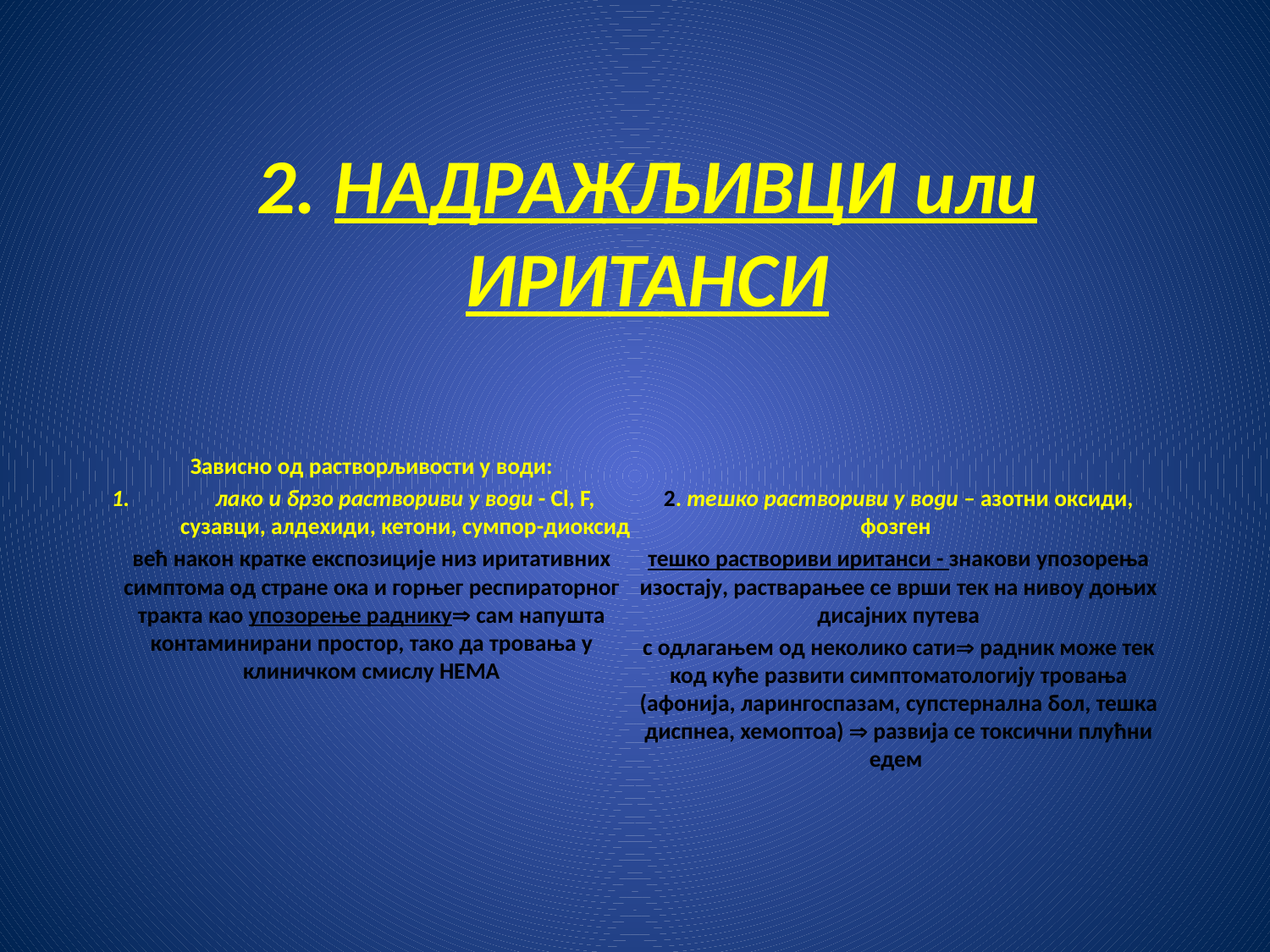

# 2. НАДРАЖЉИВЦИ или ИРИТАНСИ
Зависно од растворљивости у води:
лако и брзо раствориви у води - Cl, F, сузавци, алдехиди, кетони, сумпор-диоксид
већ након кратке експозиције низ иритативних симптома од стране ока и горњег респираторног тракта као упозорење раднику⇒ сам напушта контаминирани простор, тако да тровања у клиничком смислу НЕМА

2. тешко раствориви у води – азотни оксиди, фозген
тешко раствориви иританси - знакови упозорења изостају, растварањее се врши тек на нивоу доњих дисајних путева
с одлагањем од неколико сати⇒ радник може тек код куће развити симптоматологију тровања (афонија, ларингоспазам, супстернална бол, тешка диспнеа, хемоптоа) ⇒ развија се токсични плућни едем